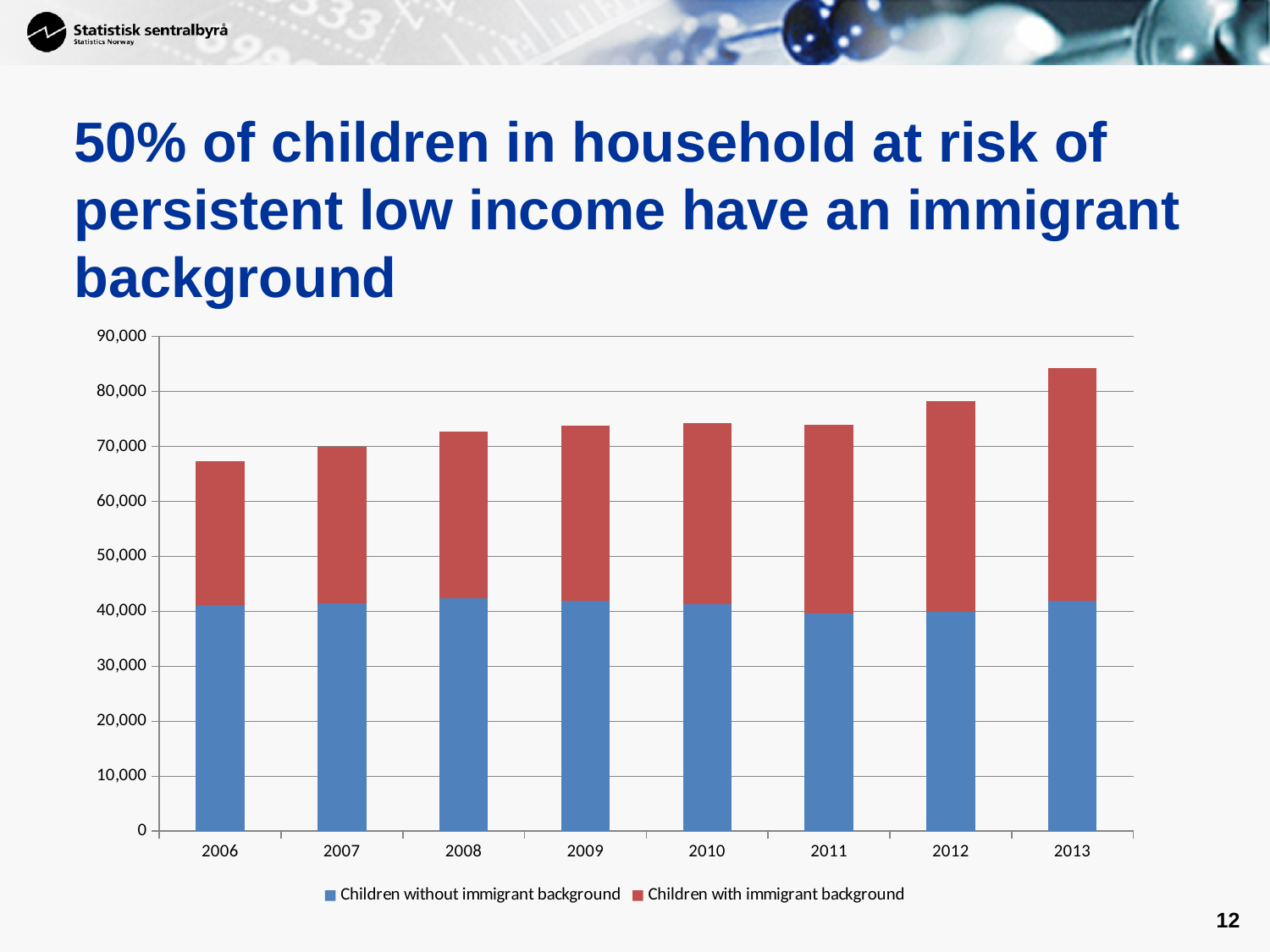

# 50% of children in household at risk of persistent low income have an immigrant background

### Chart

| Category | Children without immigrant background | Children with immigrant background |
|---|---|---|
| 2006 | 41175.0 | 26149.0 |
| 2007 | 41507.0 | 28456.0 |
| 2008 | 42408.0 | 30311.0 |
| 2009 | 41918.0 | 31834.0 |
| 2010 | 41299.0 | 32974.0 |
| 2011 | 39524.0 | 34376.0 |
| 2012 | 39948.0 | 38225.0 |
| 2013 | 41960.0 | 42349.0 |
12